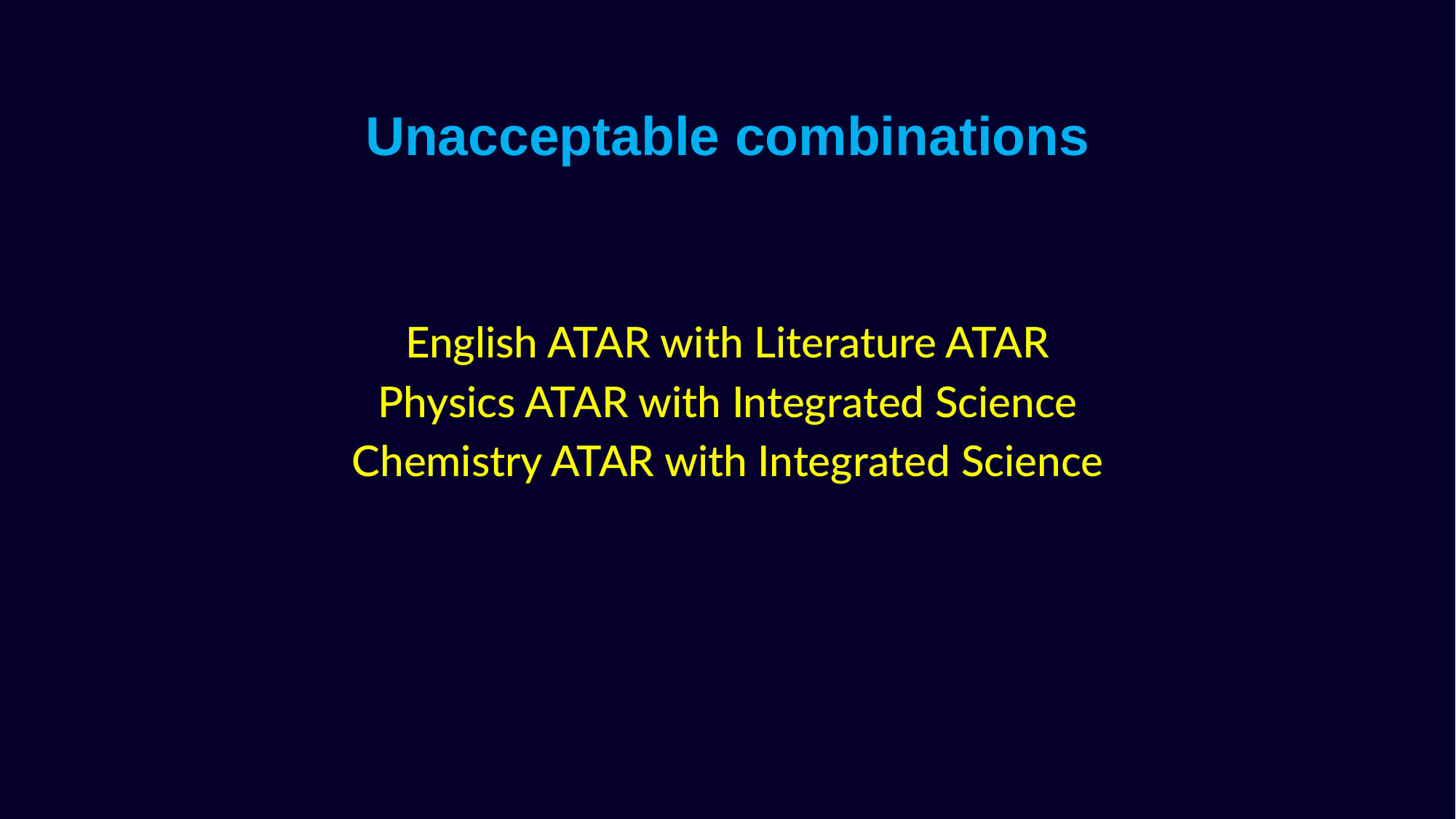

# Unacceptable combinations

English ATAR with Literature ATAR
Physics ATAR with Integrated Science
Chemistry ATAR with Integrated Science